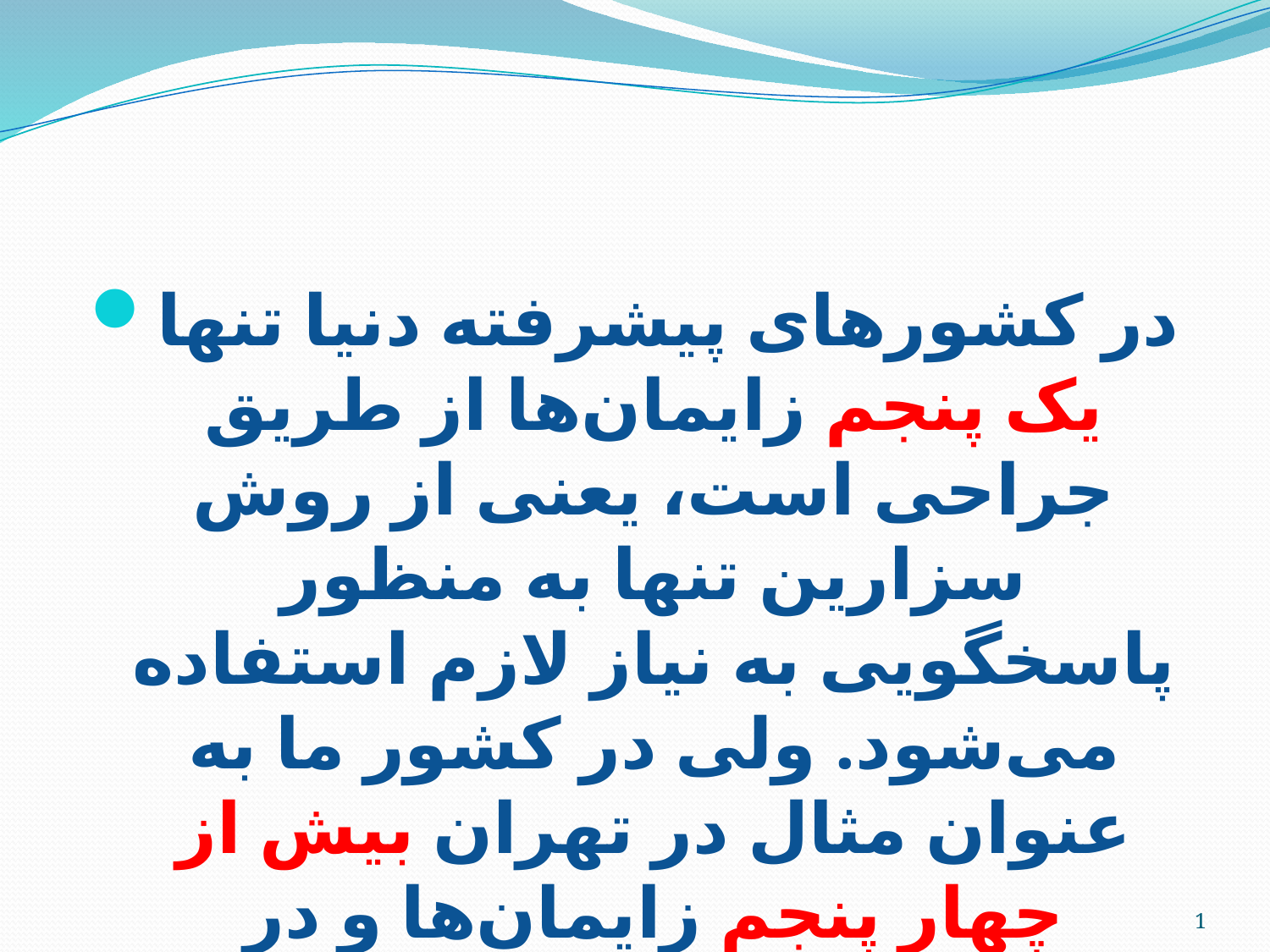

#
در کشورهای پیشرفته دنیا تنها یک پنجم زایمان‌ها از طریق جراحی است، یعنی از روش سزارین تنها به منظور پاسخگویی به نیاز لازم استفاده می‌شود. ولی در کشور ما به عنوان مثال در تهران بیش از چهار پنجم زایمان‌ها و در بیمارستان‌های خصوصی، قریب به اتفاق زایمان‌ها به روش سزارین است.

1